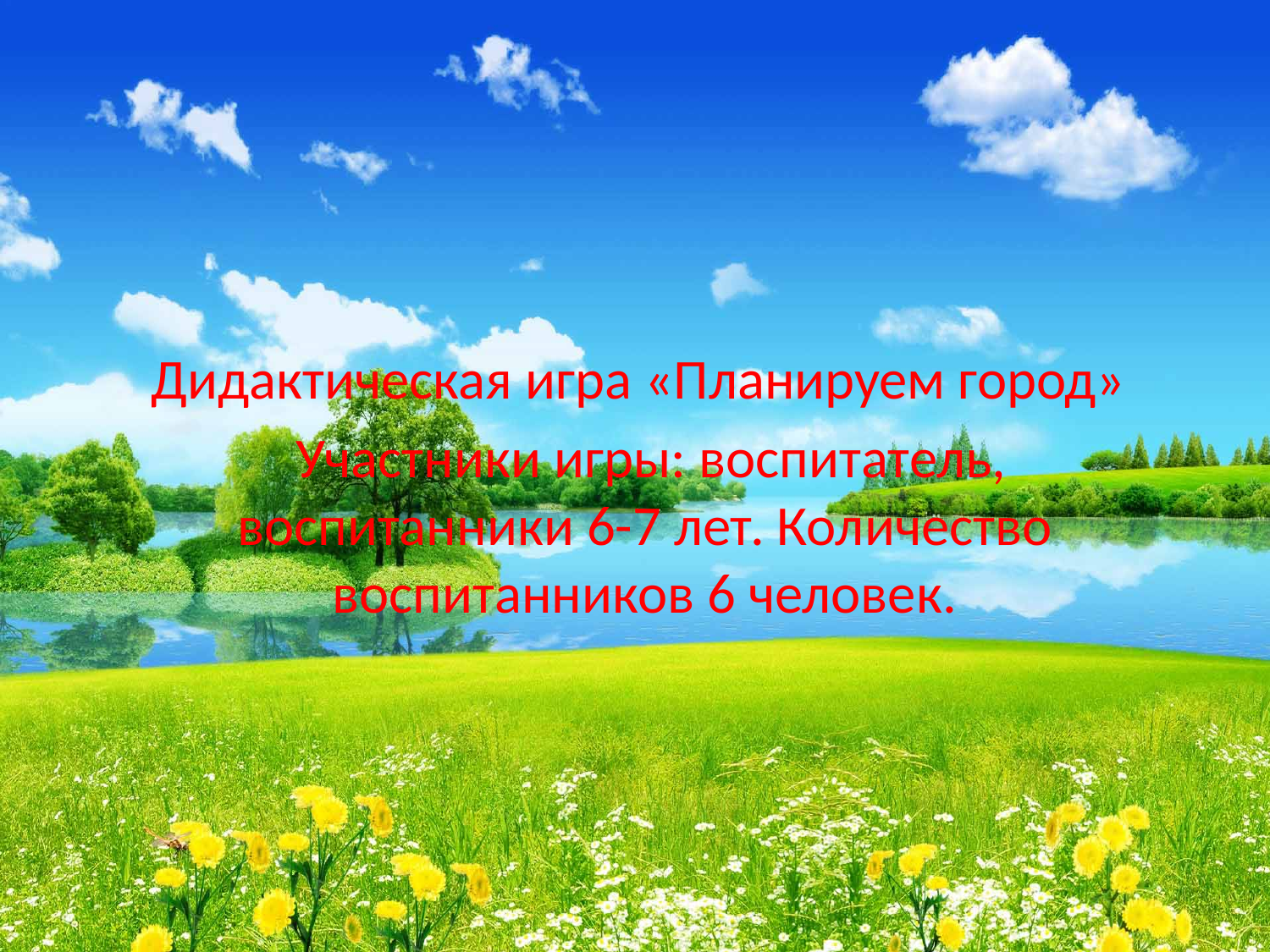

Дидактическая игра «Планируем город»
 Участники игры: воспитатель, воспитанники 6-7 лет. Количество воспитанников 6 человек.